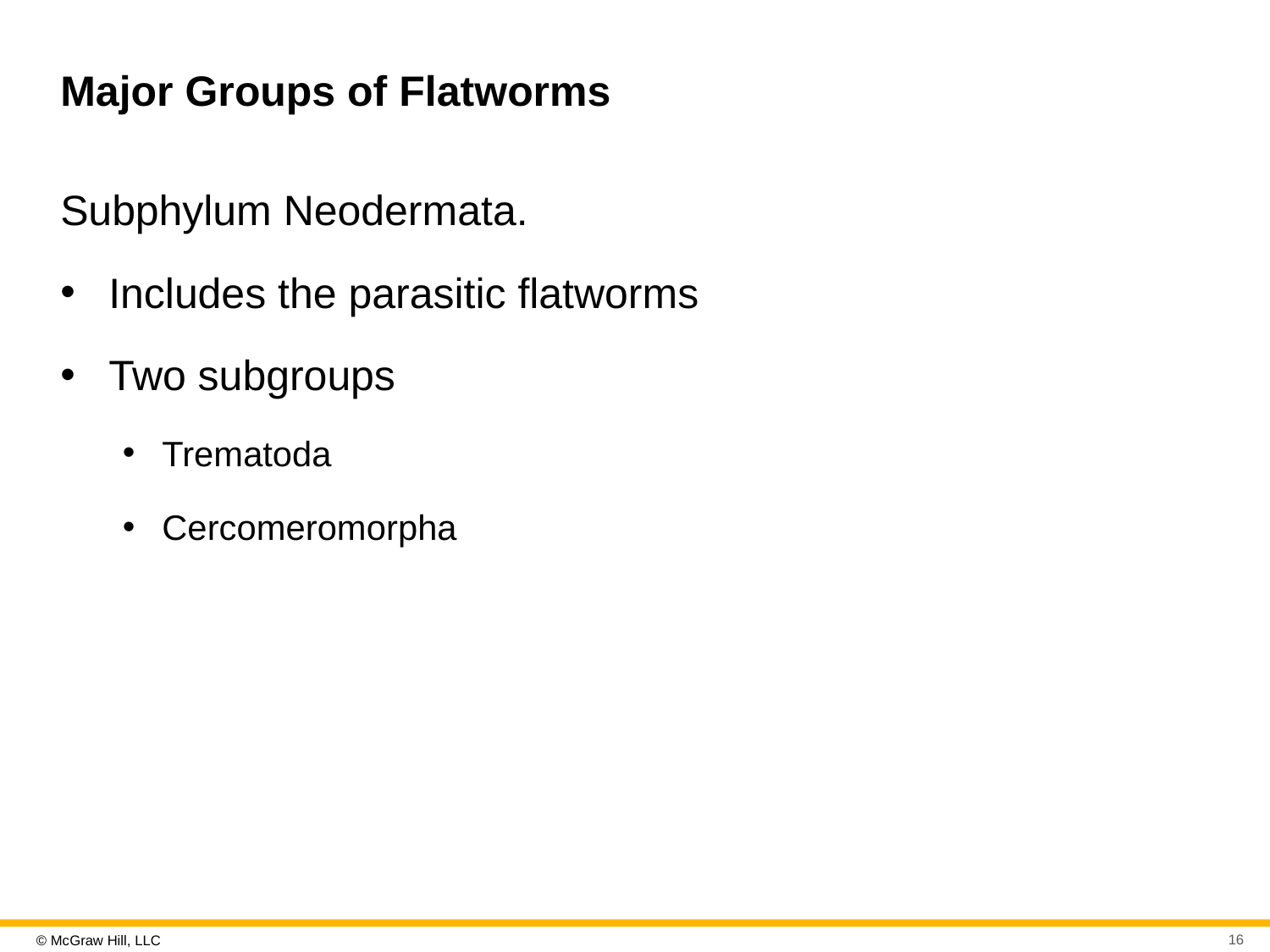

# Major Groups of Flatworms
Subphylum Neodermata.
Includes the parasitic flatworms
Two subgroups
Trematoda
Cercomeromorpha
16